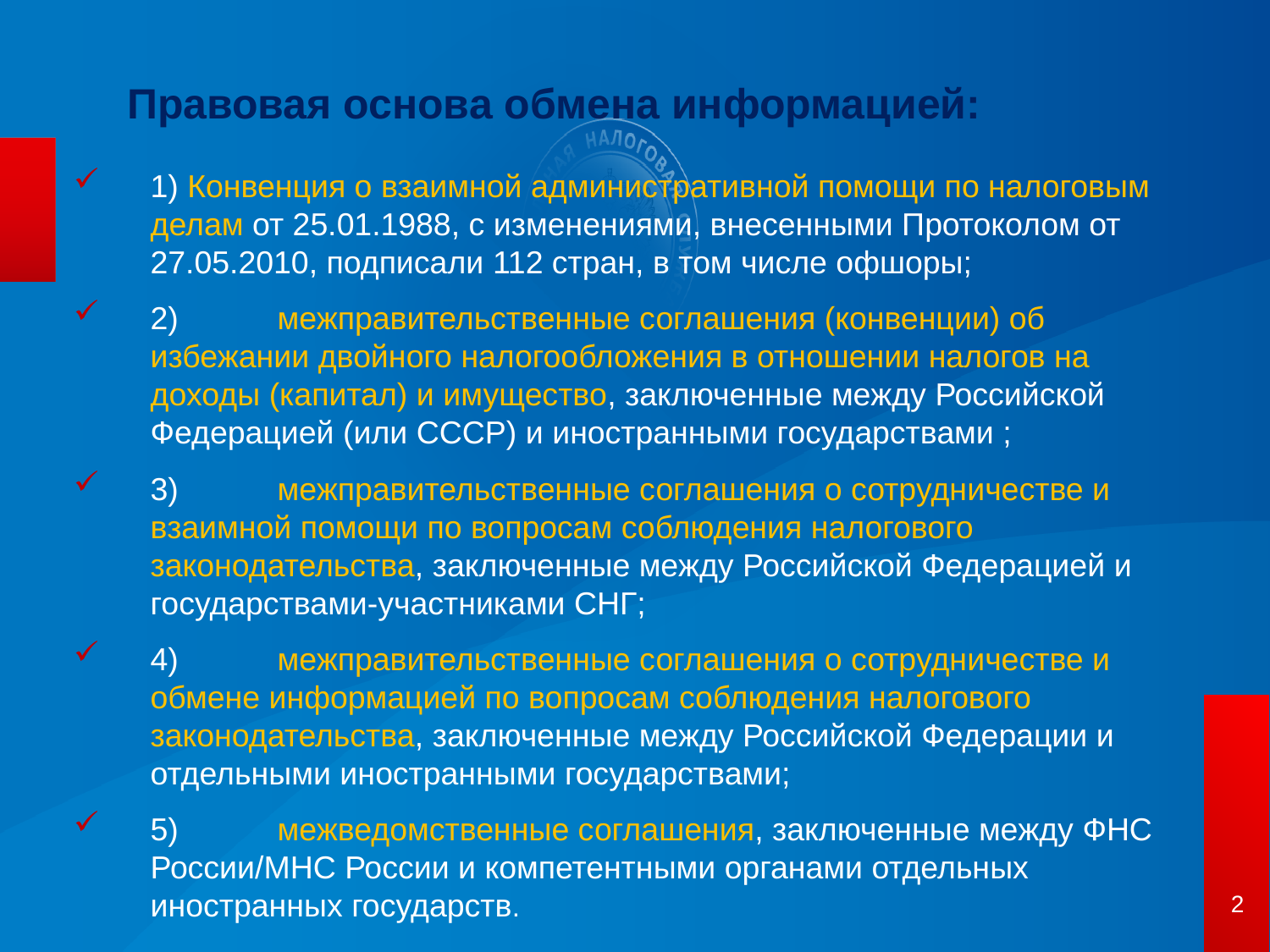

# Правовая основа обмена информацией:
1) Конвенция о взаимной административной помощи по налоговым делам от 25.01.1988, с изменениями, внесенными Протоколом от 27.05.2010, подписали 112 стран, в том числе офшоры;
2)	межправительственные соглашения (конвенции) об избежании двойного налогообложения в отношении налогов на доходы (капитал) и имущество, заключенные между Российской Федерацией (или СССР) и иностранными государствами ;
3)	межправительственные соглашения о сотрудничестве и взаимной помощи по вопросам соблюдения налогового законодательства, заключенные между Российской Федерацией и государствами-участниками СНГ;
4)	межправительственные соглашения о сотрудничестве и обмене информацией по вопросам соблюдения налогового законодательства, заключенные между Российской Федерации и отдельными иностранными государствами;
5)	межведомственные соглашения, заключенные между ФНС России/МНС России и компетентными органами отдельных иностранных государств.

2